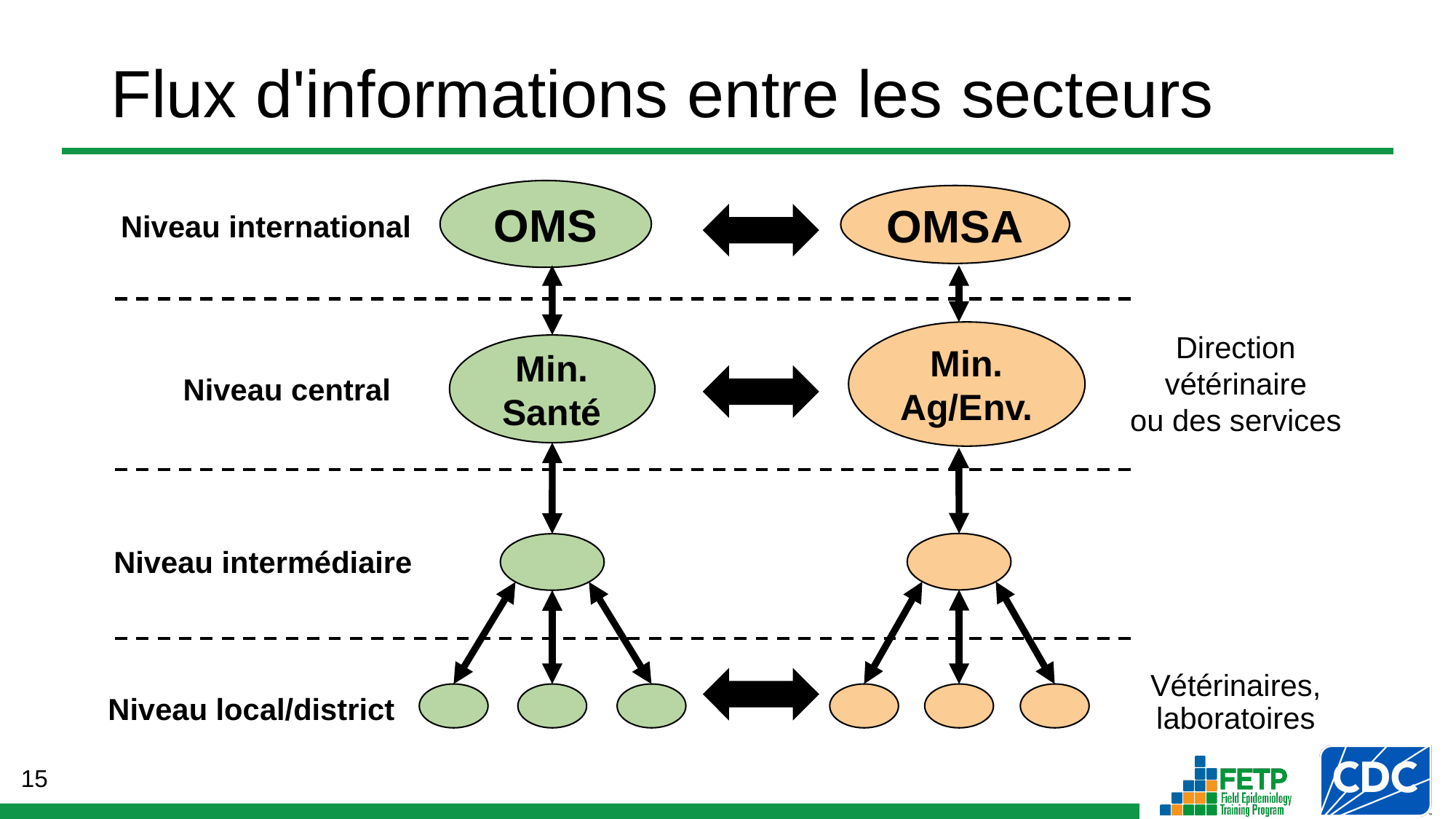

# Flux d'informations entre les secteurs
OMS
OMSA
Niveau international

Min. Ag/Env.
Min. Santé
Direction vétérinaire
ou des services
Niveau central

Niveau intermédiaire
Vétérinaires, laboratoires

Niveau local/district